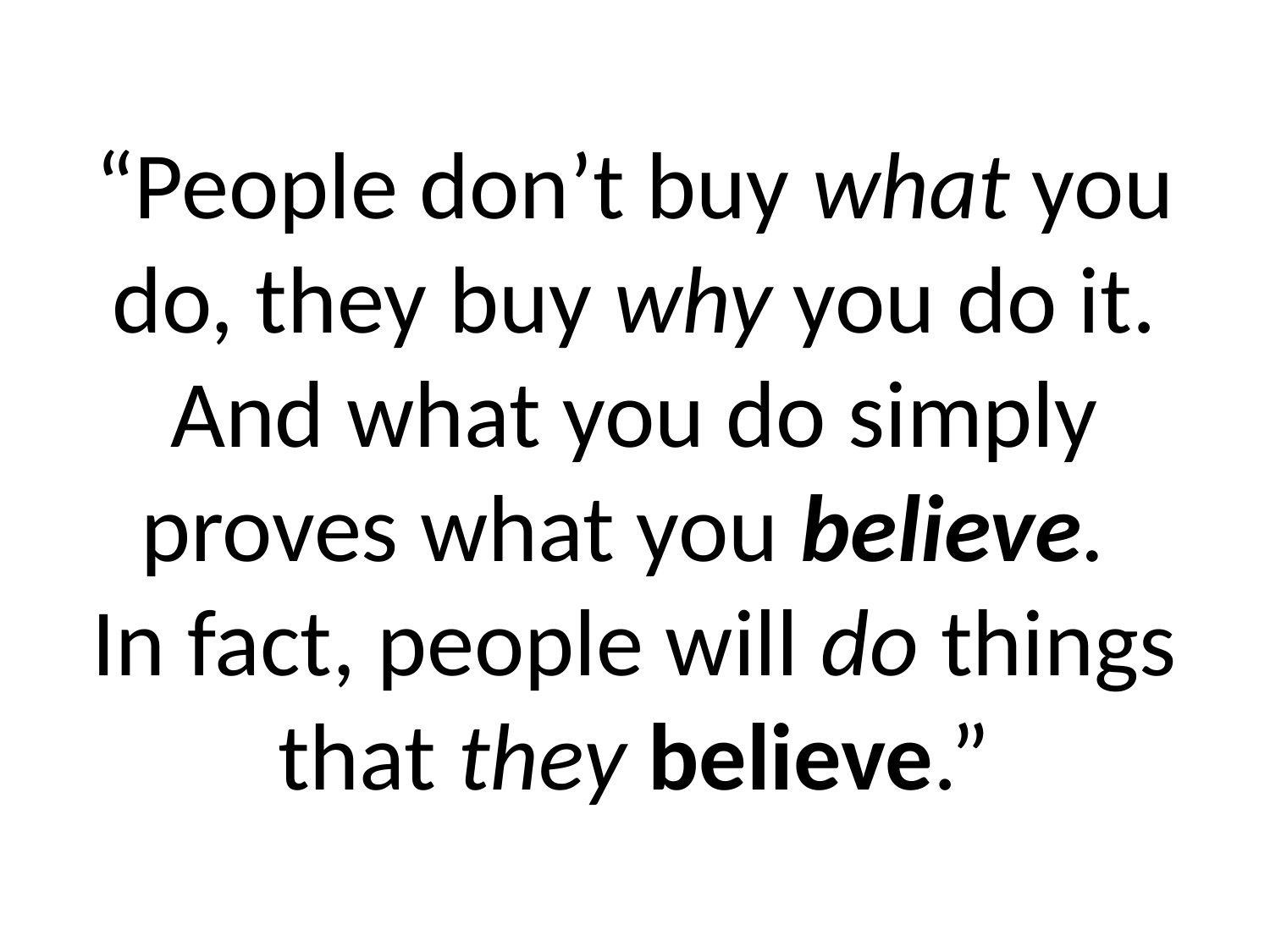

“People don’t buy what you do, they buy why you do it. And what you do simply proves what you believe.
In fact, people will do things that they believe.”